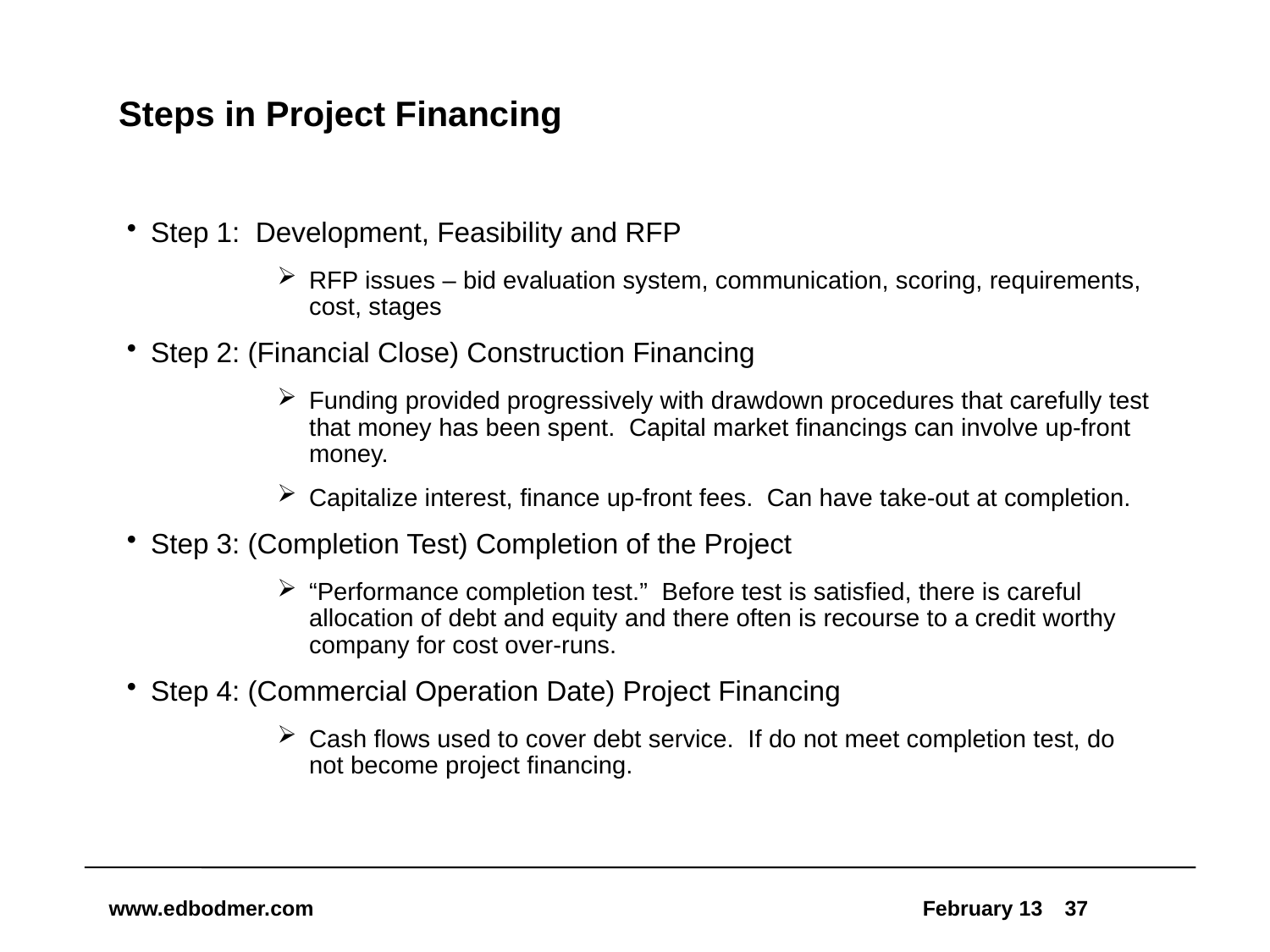

# Steps in Project Financing
Step 1:  Development, Feasibility and RFP
RFP issues – bid evaluation system, communication, scoring, requirements, cost, stages
Step 2: (Financial Close) Construction Financing
Funding provided progressively with drawdown procedures that carefully test that money has been spent.  Capital market financings can involve up-front money.
Capitalize interest, finance up-front fees.  Can have take-out at completion.
Step 3: (Completion Test) Completion of the Project
“Performance completion test.”  Before test is satisfied, there is careful allocation of debt and equity and there often is recourse to a credit worthy company for cost over-runs.
Step 4: (Commercial Operation Date) Project Financing
Cash flows used to cover debt service.  If do not meet completion test, do not become project financing.